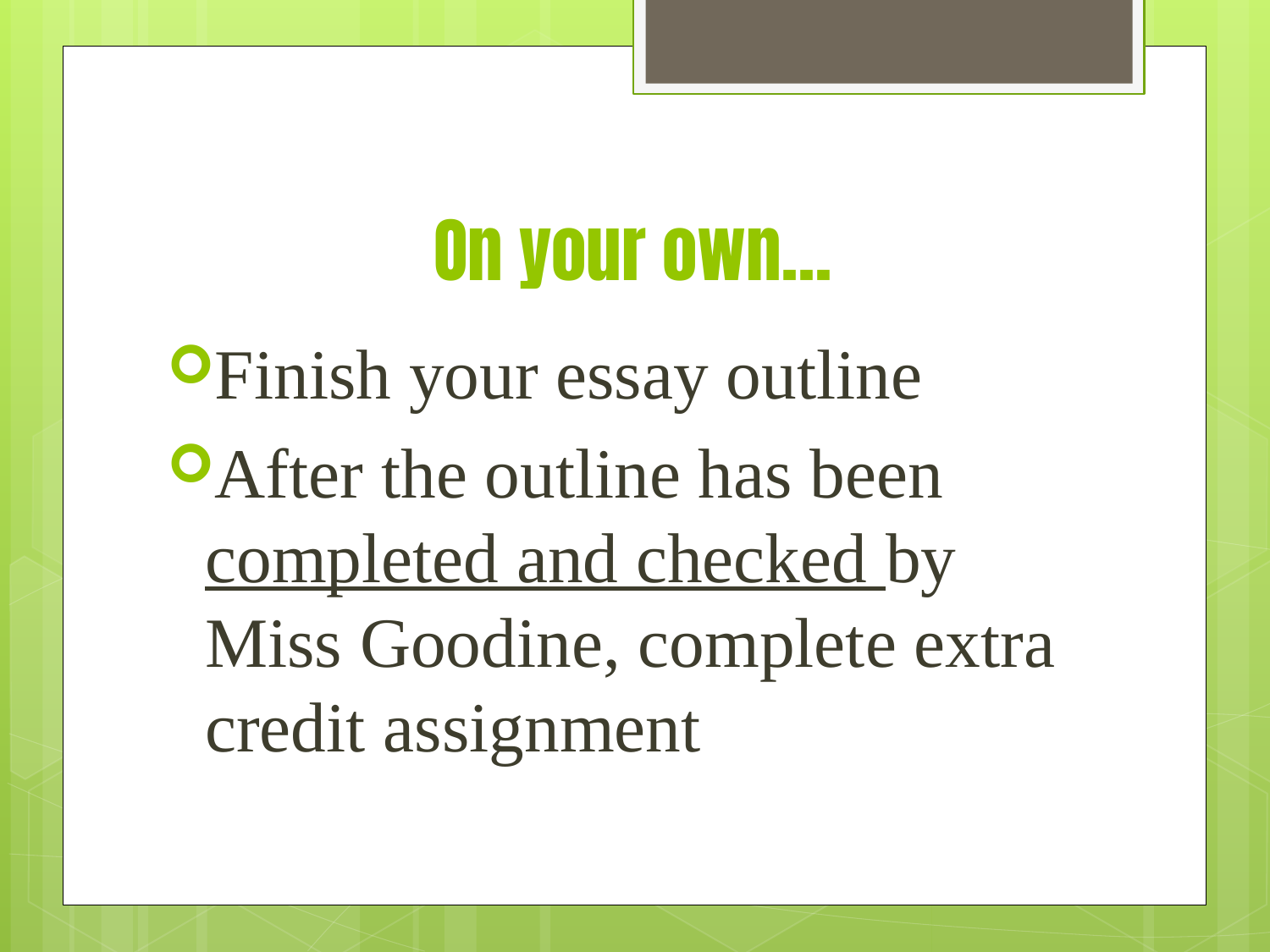

# On your own…
Finish your essay outline
After the outline has been completed and checked by Miss Goodine, complete extra credit assignment